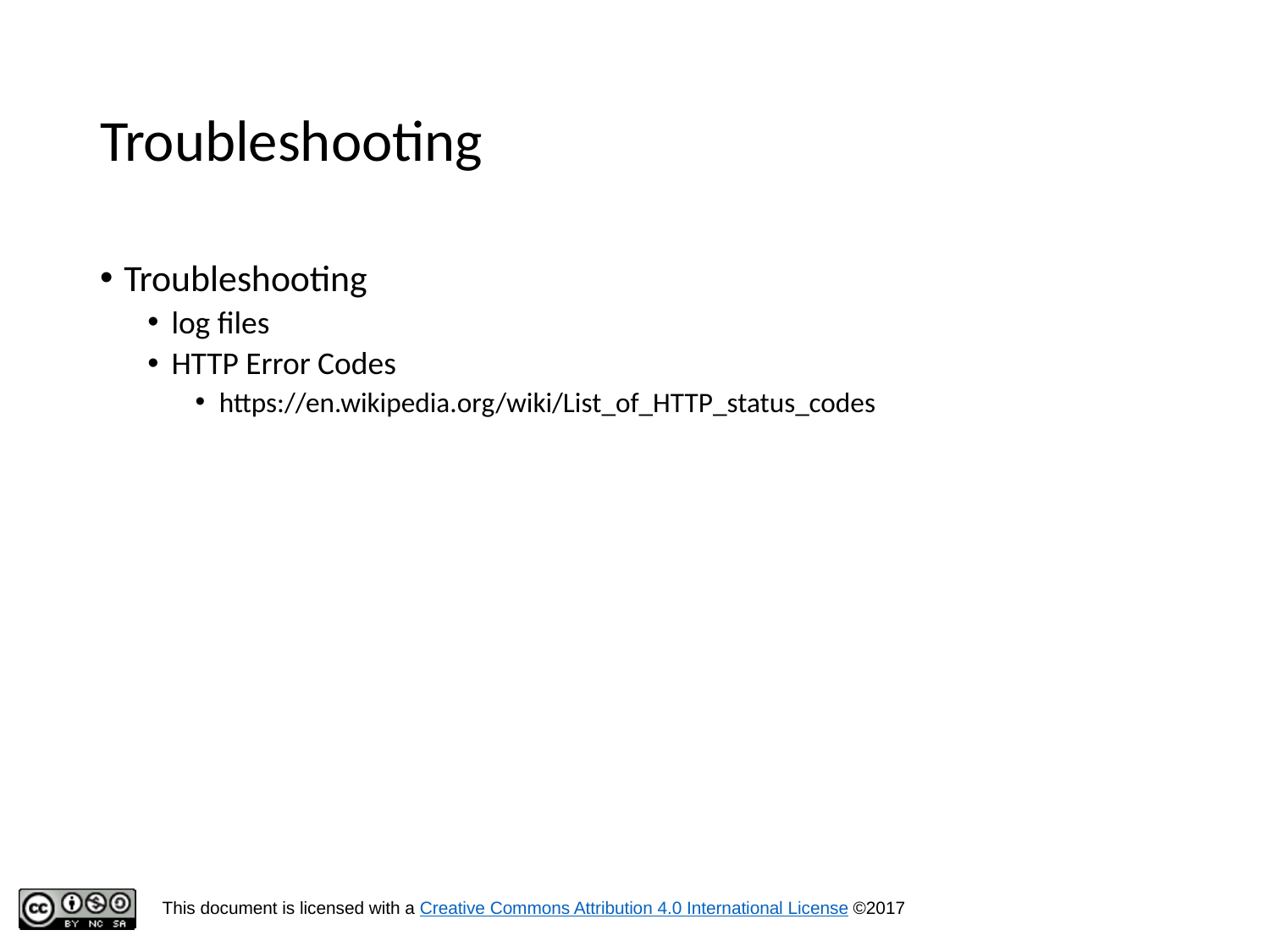

# Troubleshooting
Troubleshooting
log files
HTTP Error Codes
https://en.wikipedia.org/wiki/List_of_HTTP_status_codes